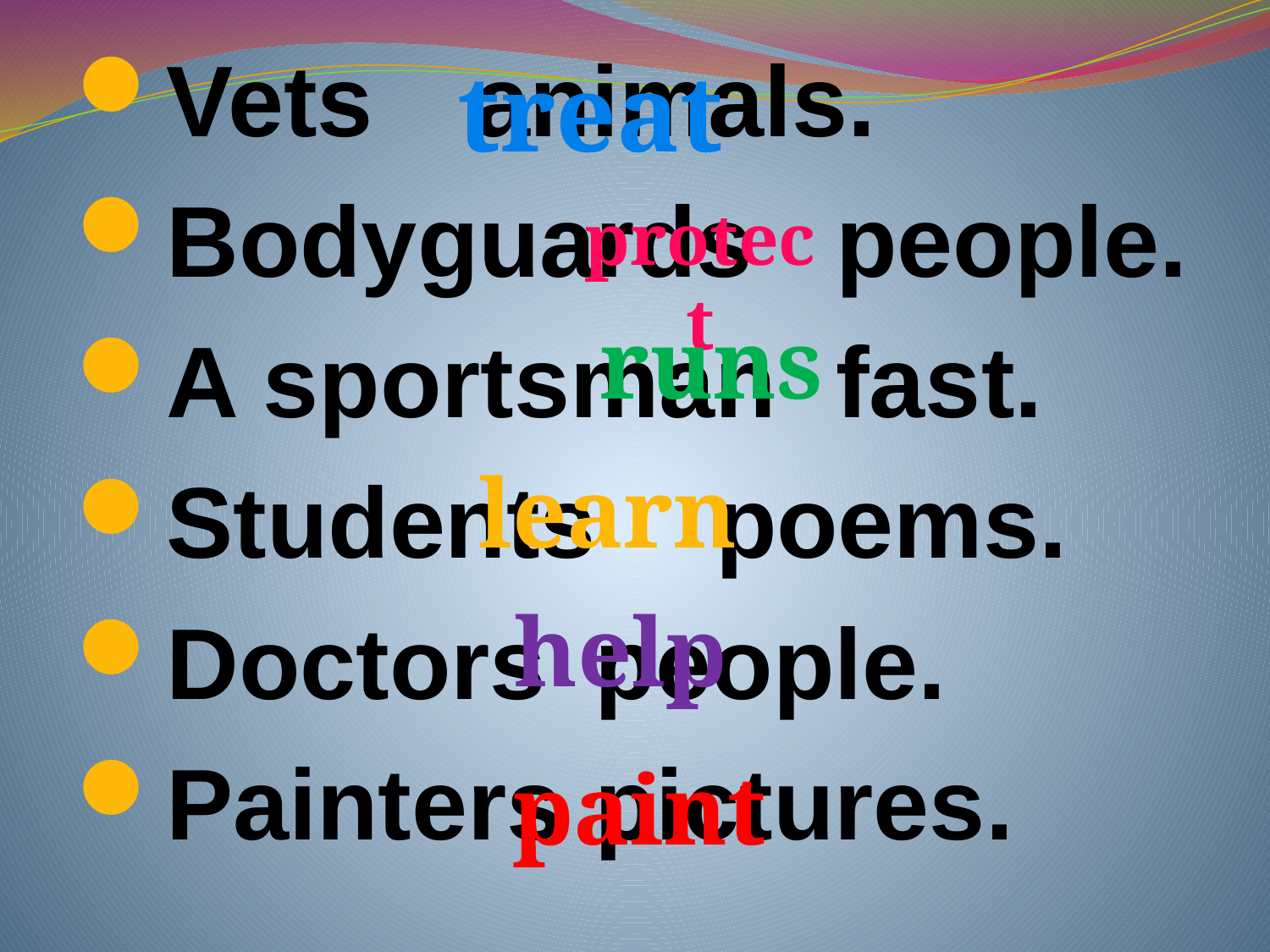

Vets					animals.
Bodyguards			people.
A sportsman		fast.
Students				poems.
Doctors				people.
Painters				pictures.

treat
#
protect
runs

learn
help
paint